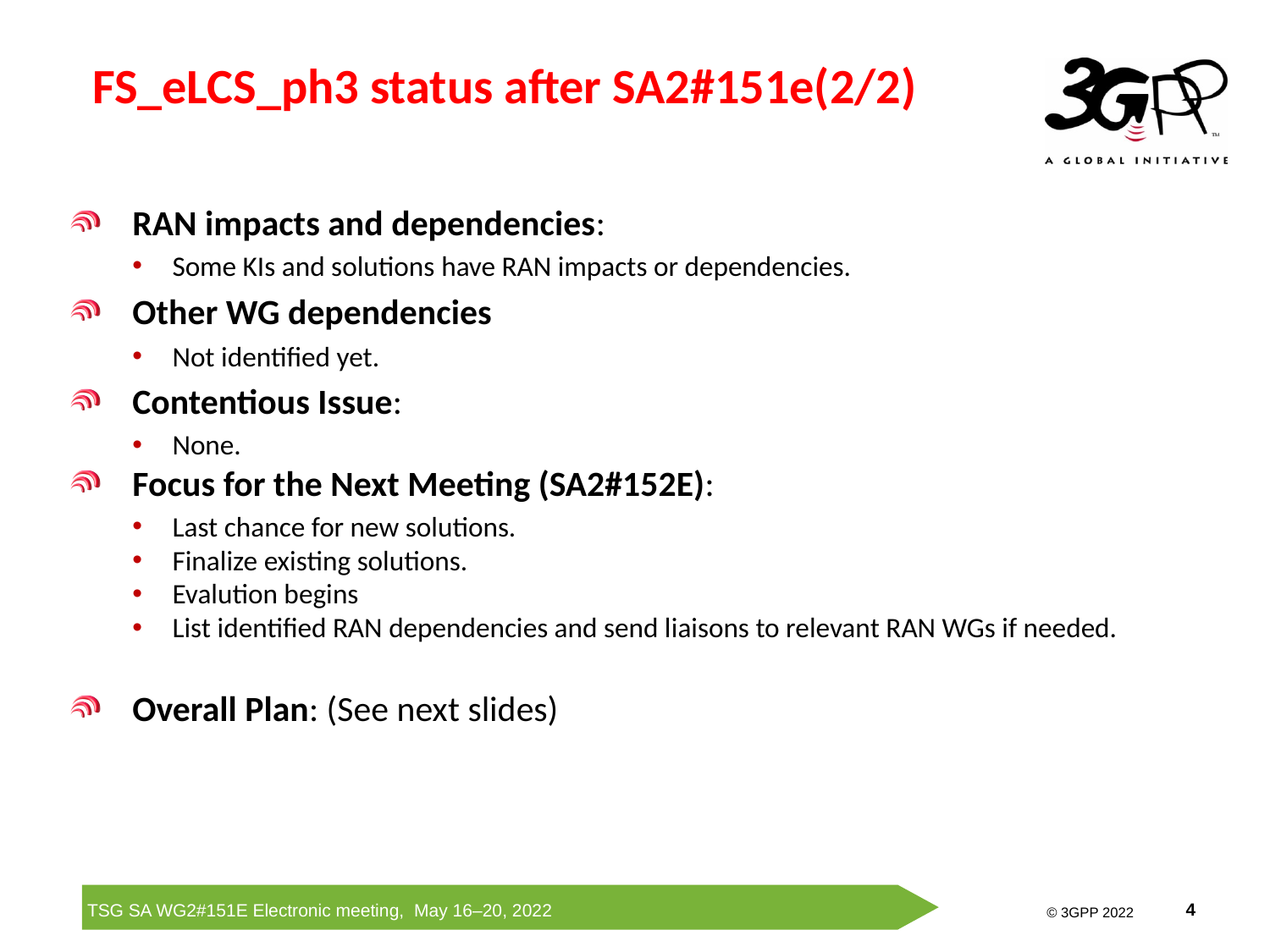

FS_eLCS_ph3 status after SA2#151e(2/2)
RAN impacts and dependencies:
Some KIs and solutions have RAN impacts or dependencies.
Other WG dependencies
Not identified yet.
Contentious Issue:
None.
Focus for the Next Meeting (SA2#152E):
Last chance for new solutions.
Finalize existing solutions.
Evalution begins
List identified RAN dependencies and send liaisons to relevant RAN WGs if needed.

Overall Plan: (See next slides)